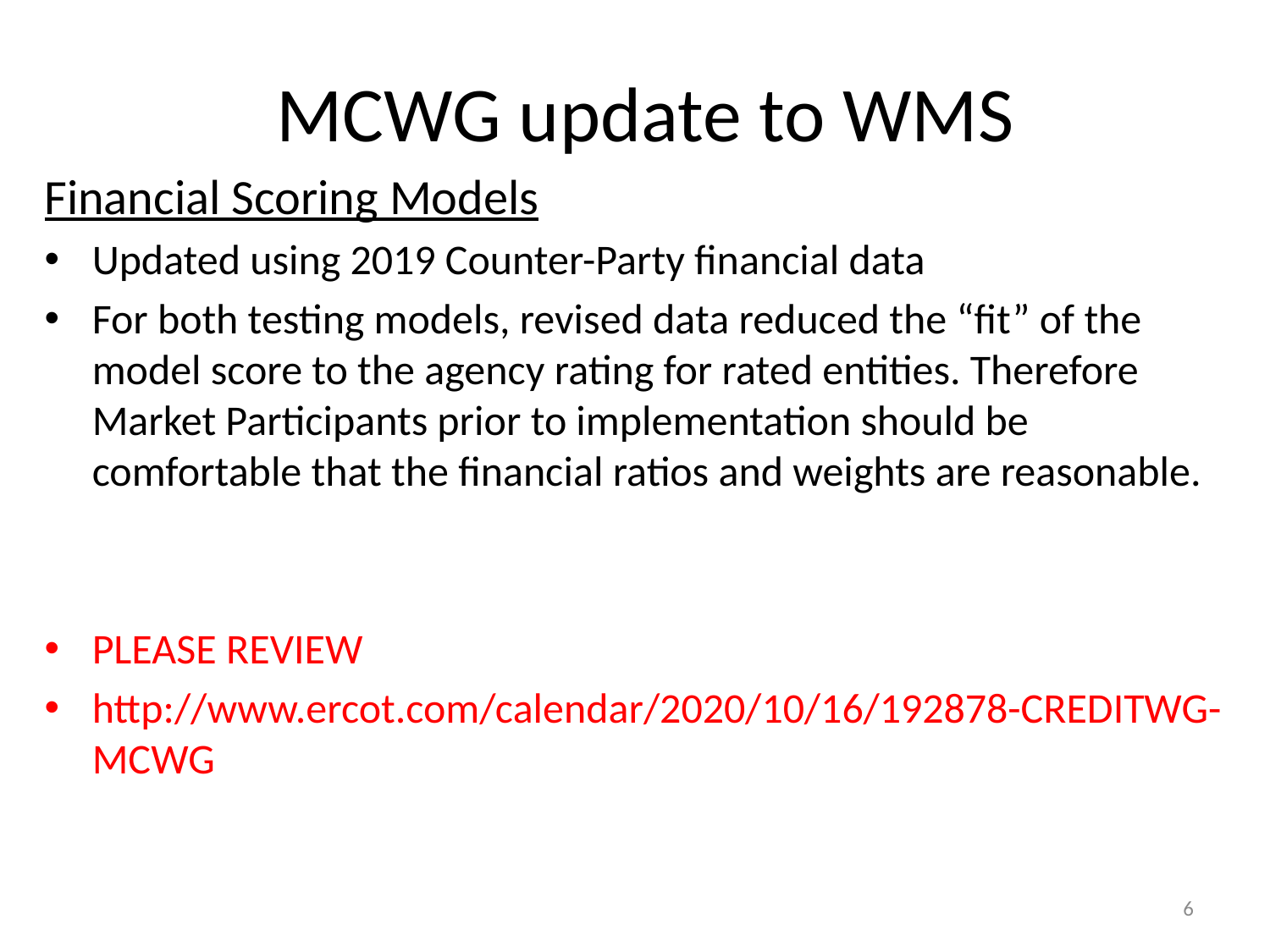

# MCWG update to WMS
Financial Scoring Models
Updated using 2019 Counter-Party financial data
For both testing models, revised data reduced the “fit” of the model score to the agency rating for rated entities. Therefore Market Participants prior to implementation should be comfortable that the financial ratios and weights are reasonable.

PLEASE REVIEW
http://www.ercot.com/calendar/2020/10/16/192878-CREDITWG-MCWG
6